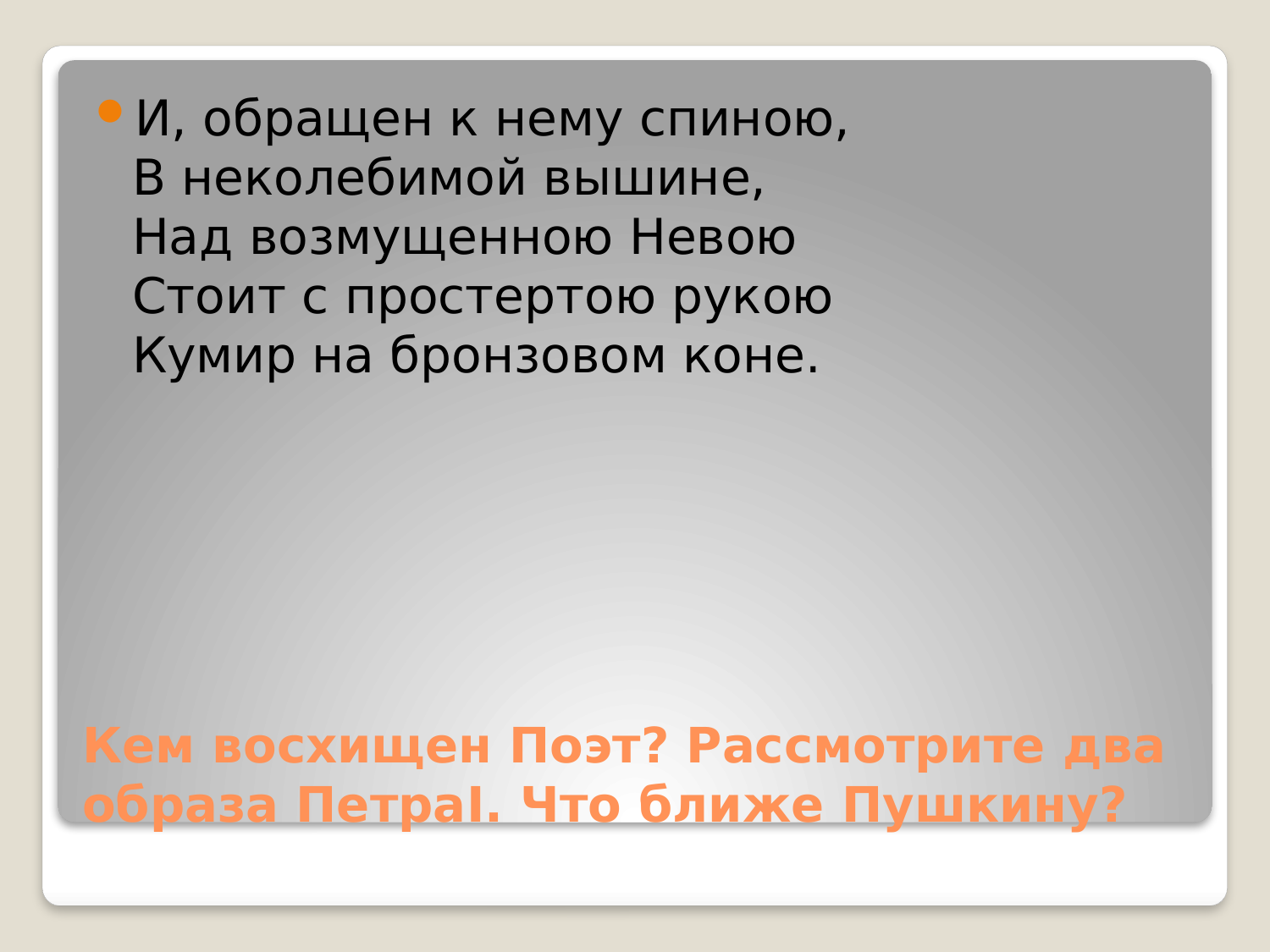

И, обращен к нему спиною,
В неколебимой вышине,
Над возмущенною Невою
Стоит с простертою рукою
Кумир на бронзовом коне.

# Кем восхищен Поэт? Рассмотрите два образа ПетраI. Что ближе Пушкину?